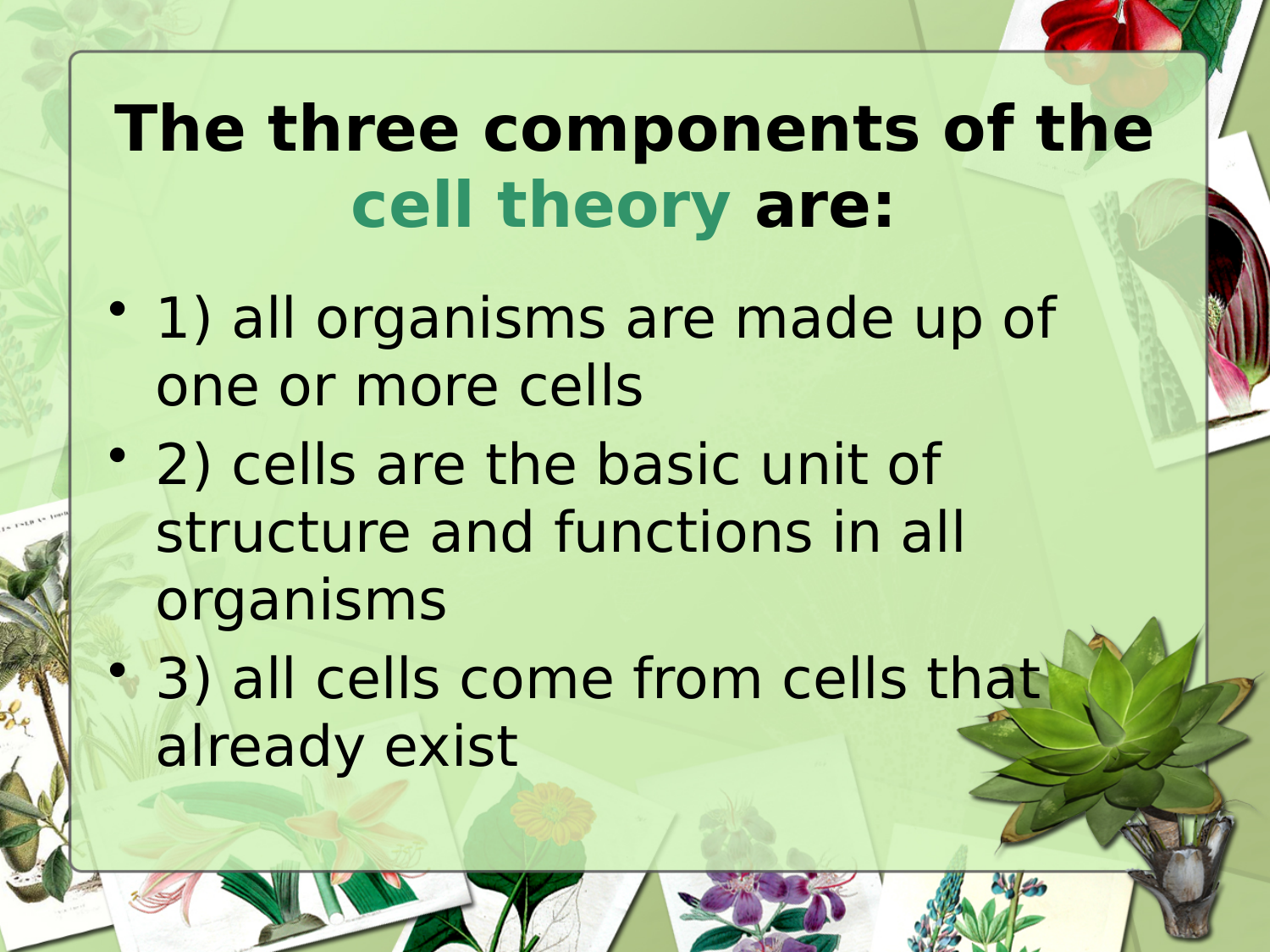

# The three components of the cell theory are:
1) all organisms are made up of one or more cells
2) cells are the basic unit of structure and functions in all organisms
3) all cells come from cells that already exist